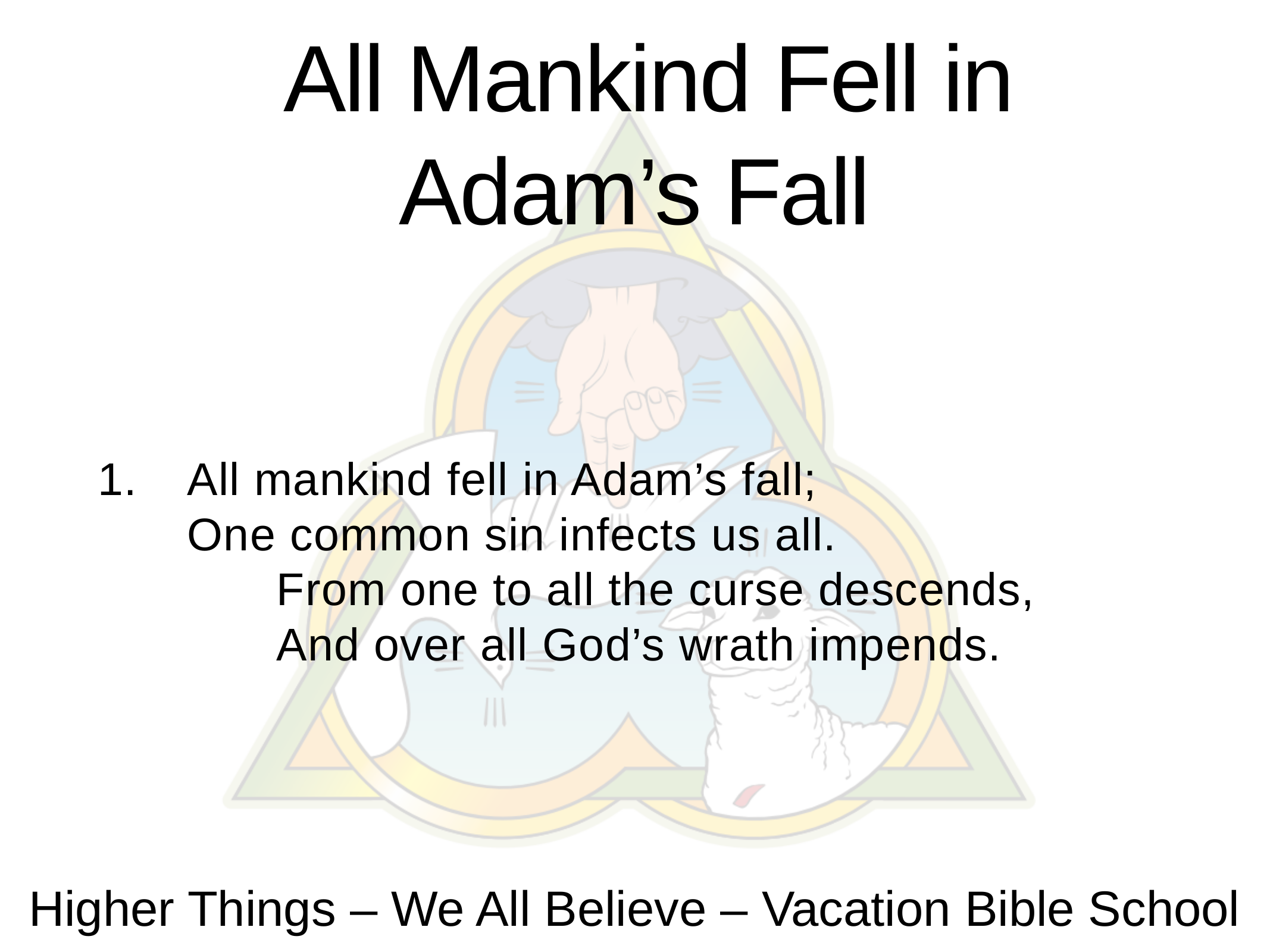

# All Mankind Fell in Adam’s Fall
1.	All mankind fell in Adam’s fall;
	One common sin infects us all.
		From one to all the curse descends,
		And over all God’s wrath impends.